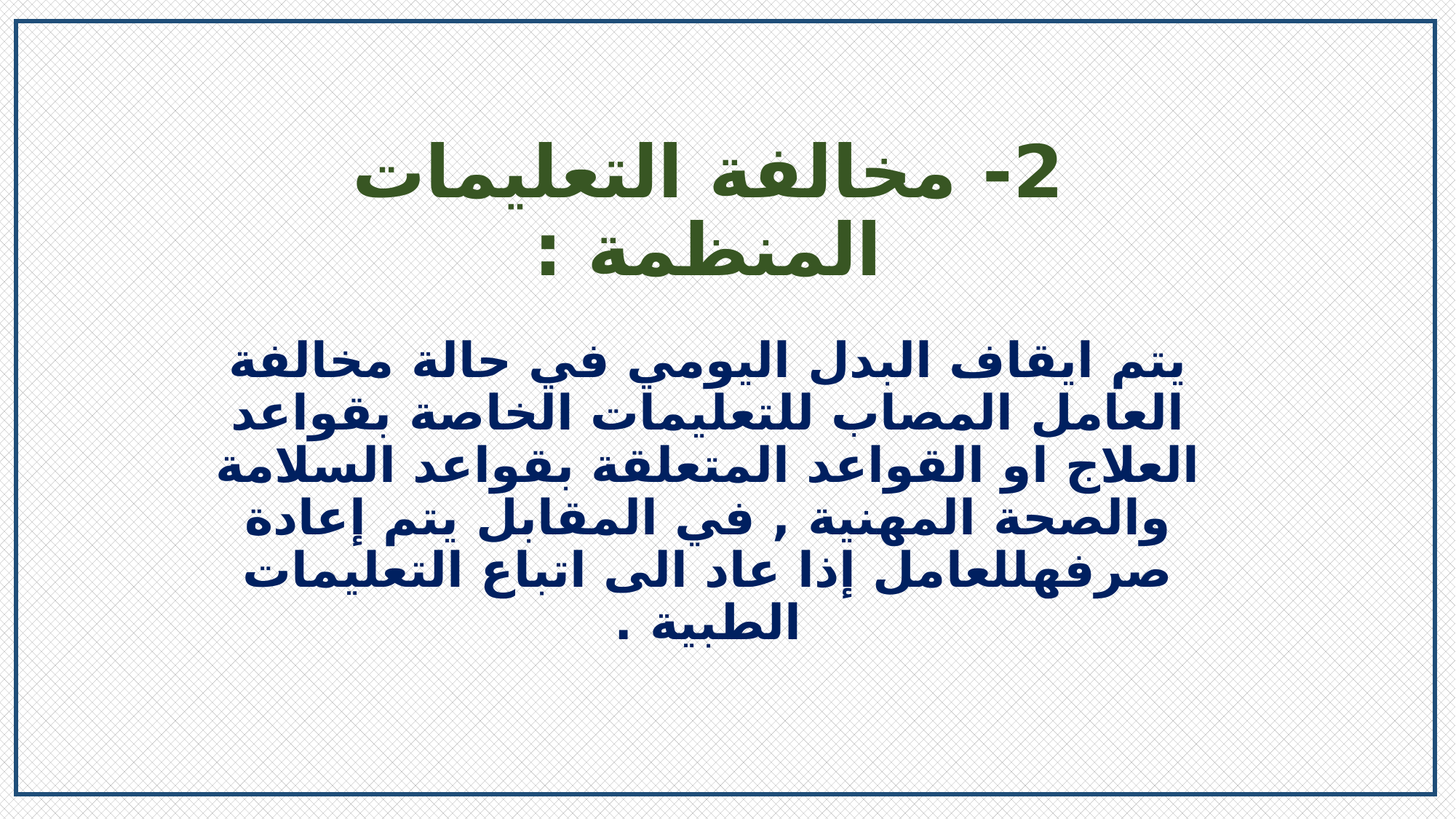

# 2- مخالفة التعليمات المنظمة :

يتم ايقاف البدل اليومي في حالة مخالفة العامل المصاب للتعليمات الخاصة بقواعد العلاج او القواعد المتعلقة بقواعد السلامة والصحة المهنية , في المقابل يتم إعادة صرفهللعامل إذا عاد الى اتباع التعليمات الطبية .